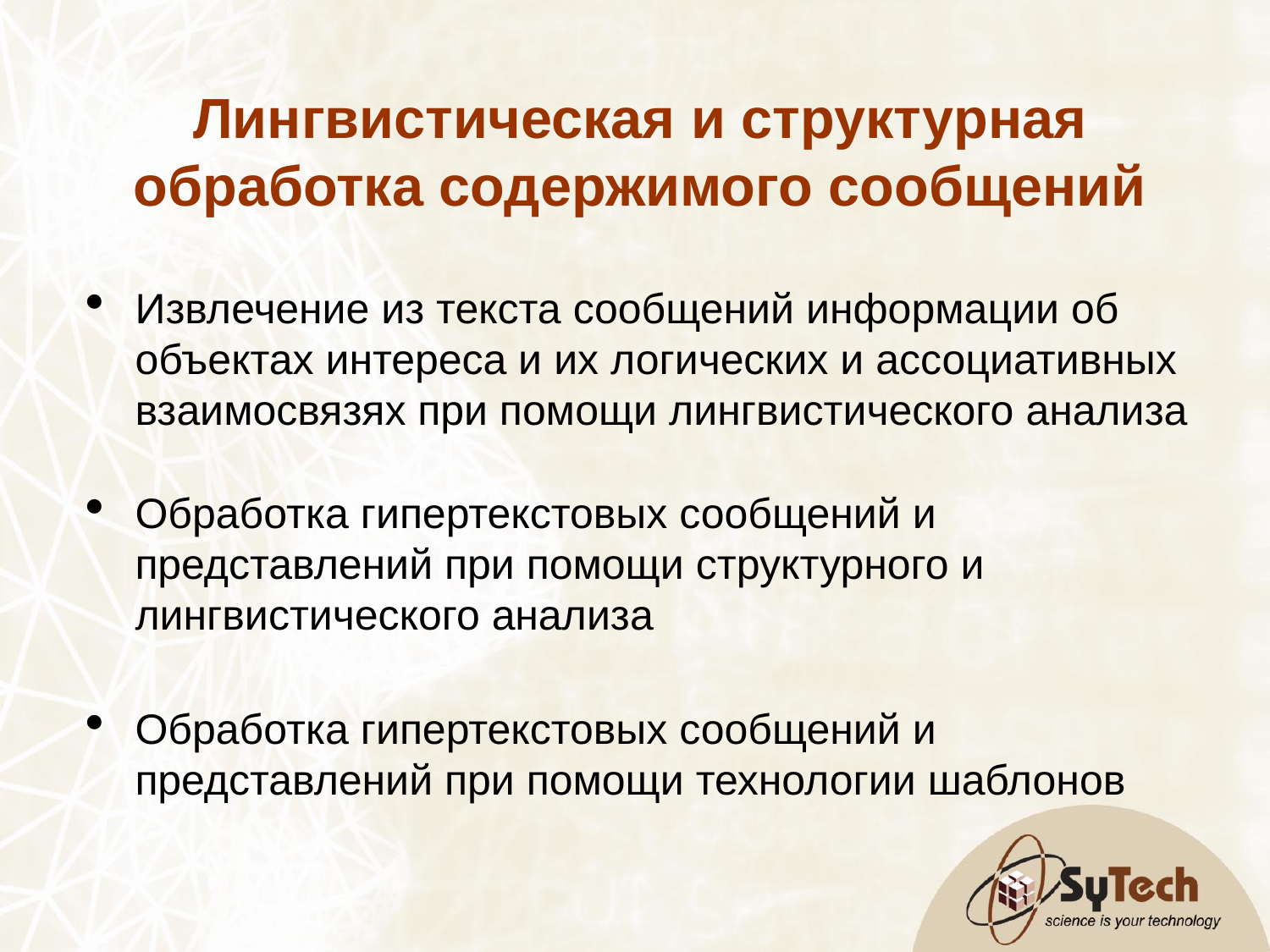

Лингвистическая и структурная обработка содержимого сообщений
Извлечение из текста сообщений информации об объектах интереса и их логических и ассоциативных взаимосвязях при помощи лингвистического анализа
Обработка гипертекстовых сообщений и представлений при помощи структурного и лингвистического анализа
Обработка гипертекстовых сообщений и представлений при помощи технологии шаблонов